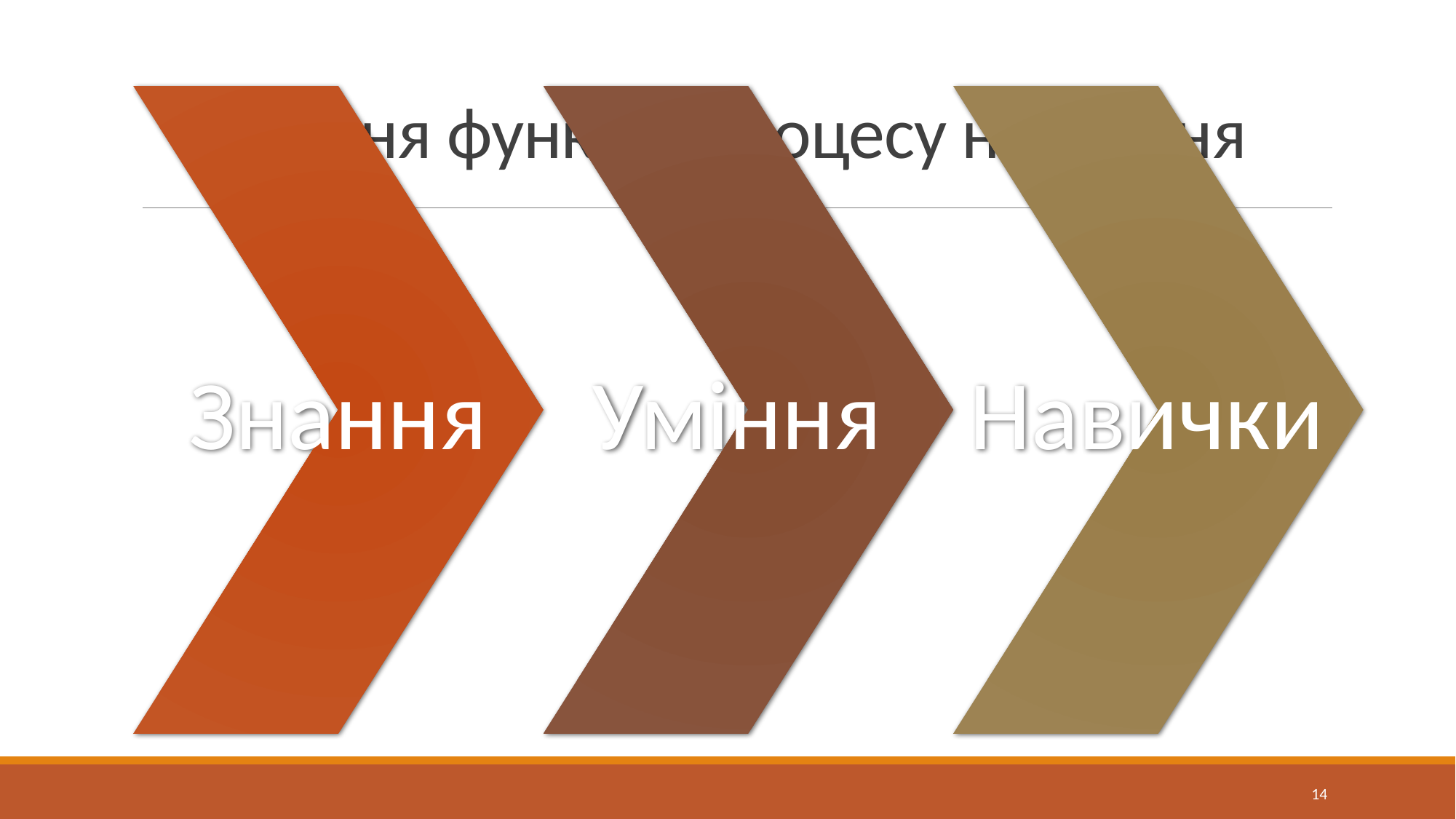

# Освітня функція процесу навчання
Знання
Уміння
Навички
14